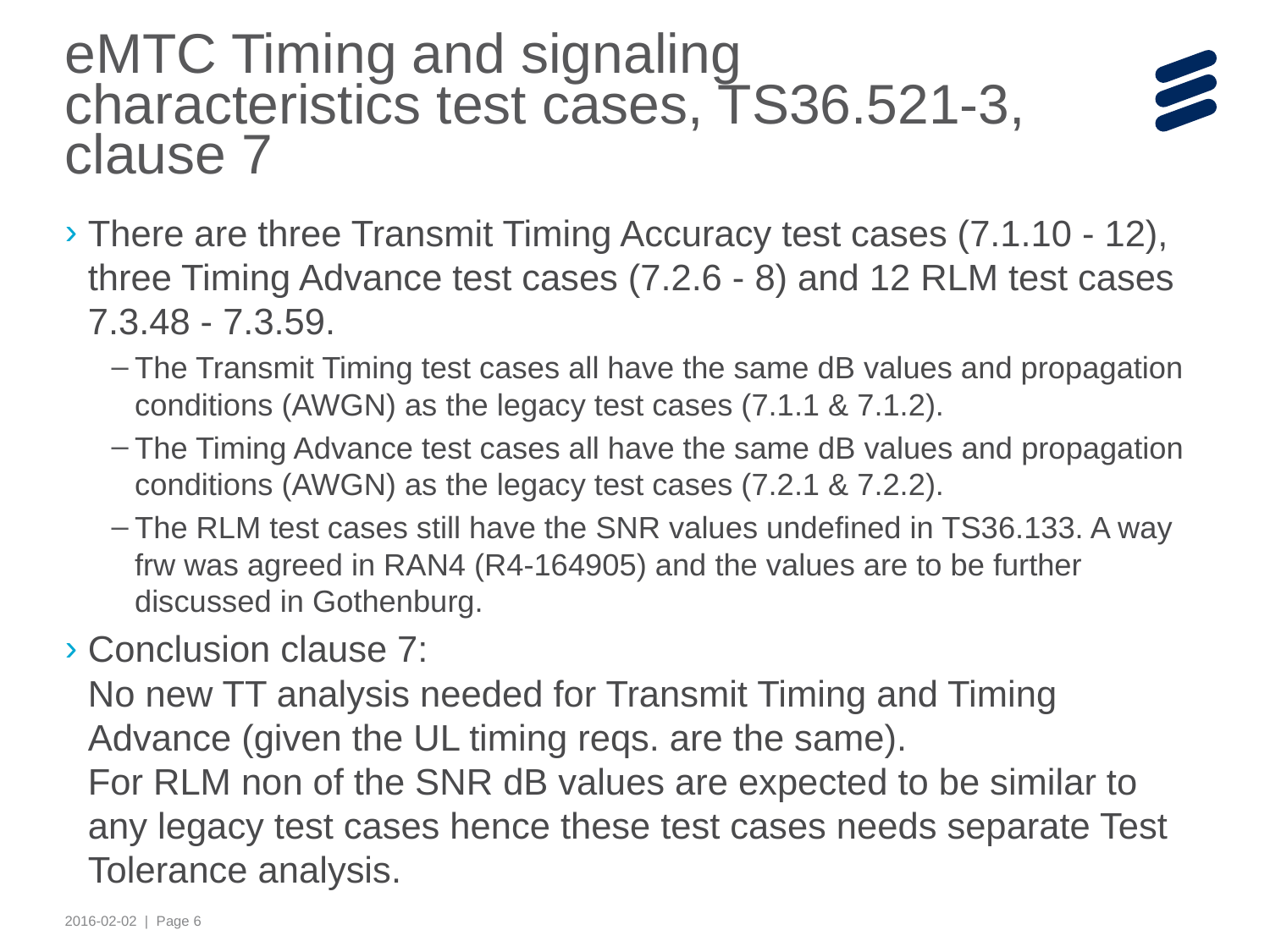

# eMTC Timing and signaling characteristics test cases, TS36.521-3, clause 7
There are three Transmit Timing Accuracy test cases (7.1.10 - 12), three Timing Advance test cases (7.2.6 - 8) and 12 RLM test cases 7.3.48 - 7.3.59.
The Transmit Timing test cases all have the same dB values and propagation conditions (AWGN) as the legacy test cases (7.1.1 & 7.1.2).
The Timing Advance test cases all have the same dB values and propagation conditions (AWGN) as the legacy test cases (7.2.1 & 7.2.2).
The RLM test cases still have the SNR values undefined in TS36.133. A way frw was agreed in RAN4 (R4-164905) and the values are to be further discussed in Gothenburg.
Conclusion clause 7:
No new TT analysis needed for Transmit Timing and Timing Advance (given the UL timing reqs. are the same).
For RLM non of the SNR dB values are expected to be similar to any legacy test cases hence these test cases needs separate Test Tolerance analysis.